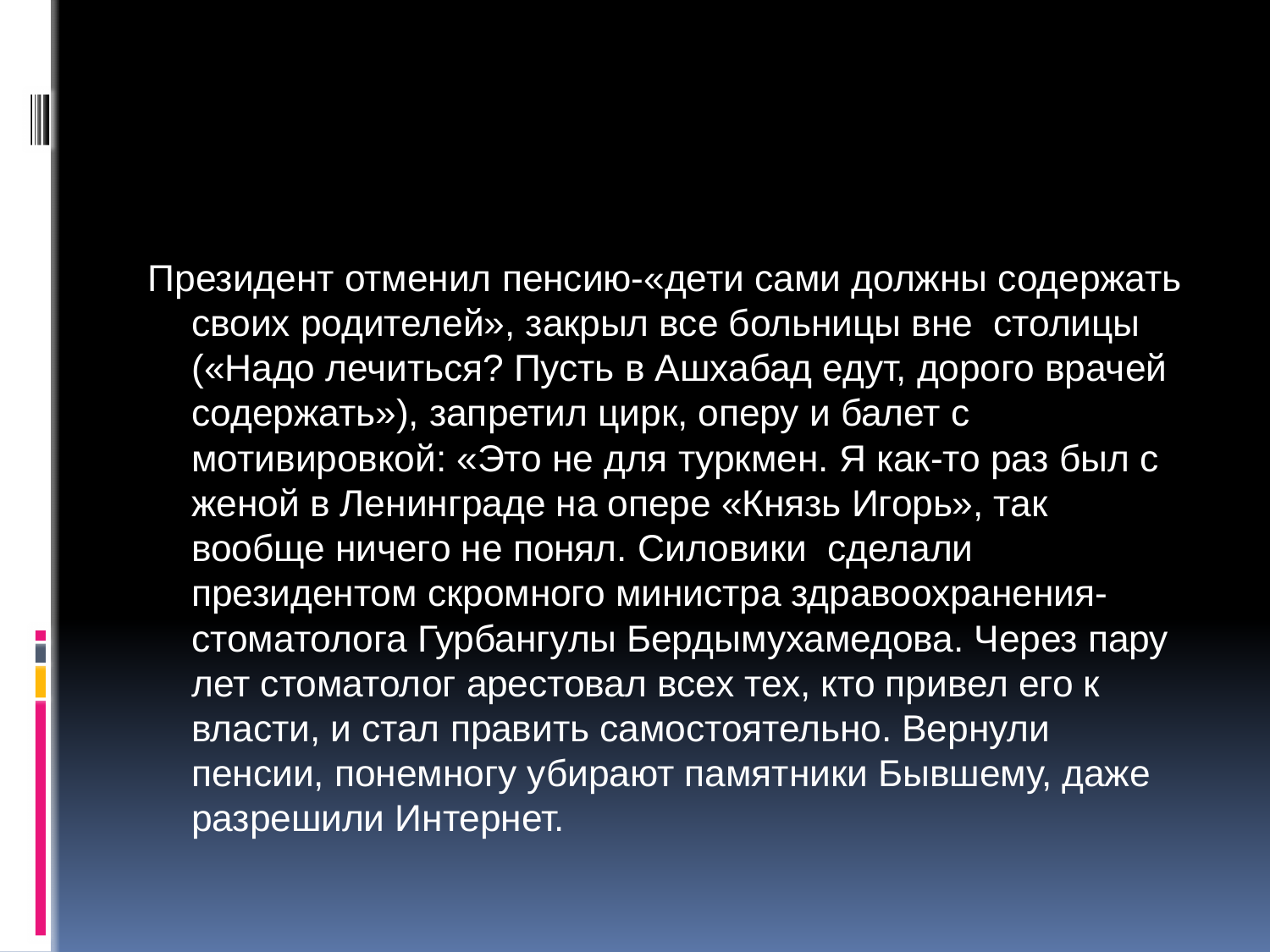

#
Президент отменил пенсию-«дети сами должны содержать своих родителей», закрыл все больницы вне  столицы («Надо лечиться? Пусть в Ашхабад едут, дорого врачей содержать»), запретил цирк, оперу и балет с мотивировкой: «Это не для туркмен. Я как-то раз был с женой в Ленинграде на опере «Князь Игорь», так  вообще ничего не понял. Силовики  сделали президентом скромного министра здравоохранения- стоматолога Гурбангулы Бердымухамедова. Через пару лет стоматолог арестовал всех тех, кто привел его к власти, и стал править самостоятельно. Вернули пенсии, понемногу убирают памятники Бывшему, даже разрешили Интернет.